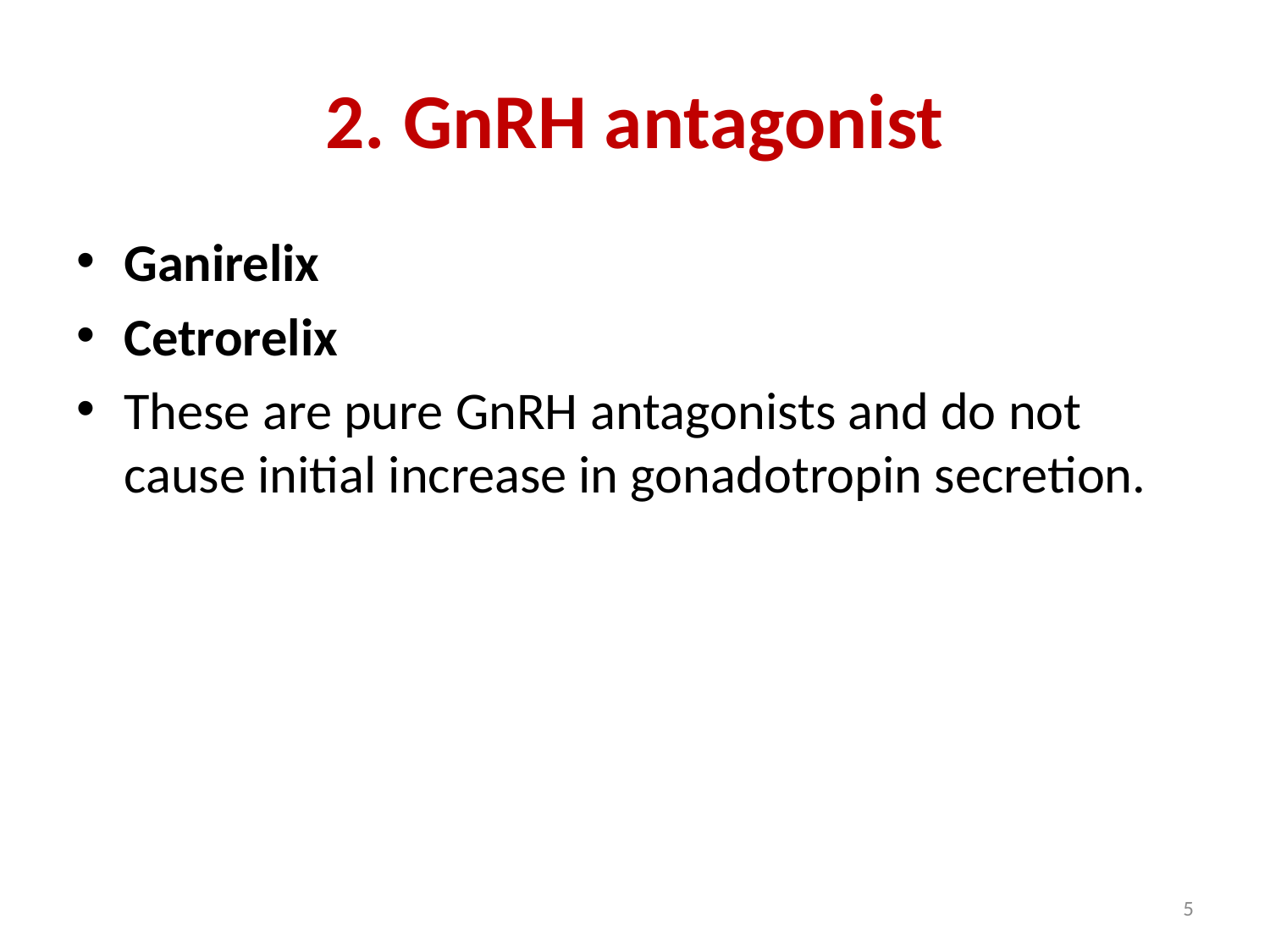

# 2. GnRH antagonist
Ganirelix
Cetrorelix
These are pure GnRH antagonists and do not cause initial increase in gonadotropin secretion.
5